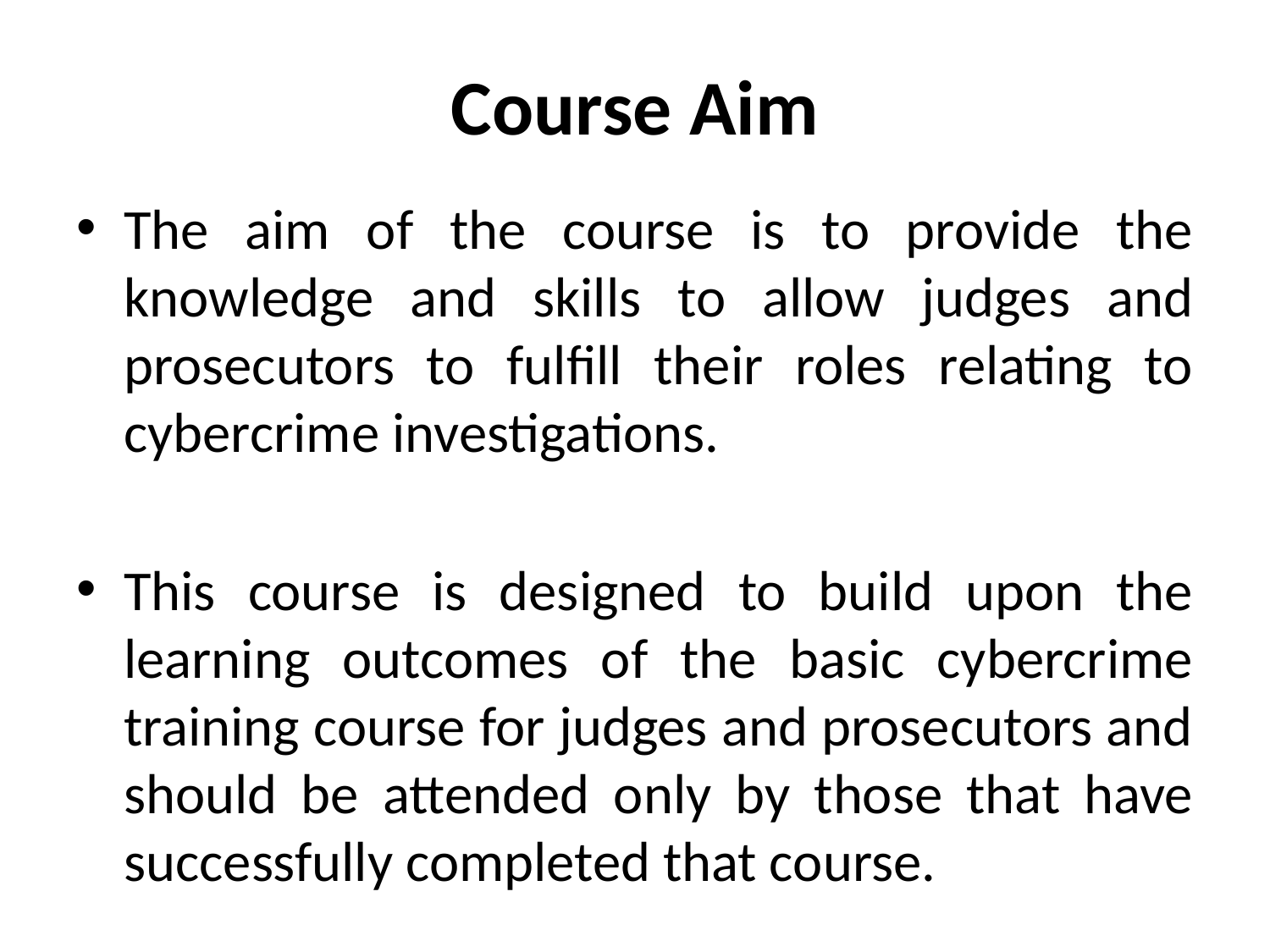

# Course Aim
The aim of the course is to provide the knowledge and skills to allow judges and prosecutors to fulfill their roles relating to cybercrime investigations.

This course is designed to build upon the learning outcomes of the basic cybercrime training course for judges and prosecutors and should be attended only by those that have successfully completed that course.